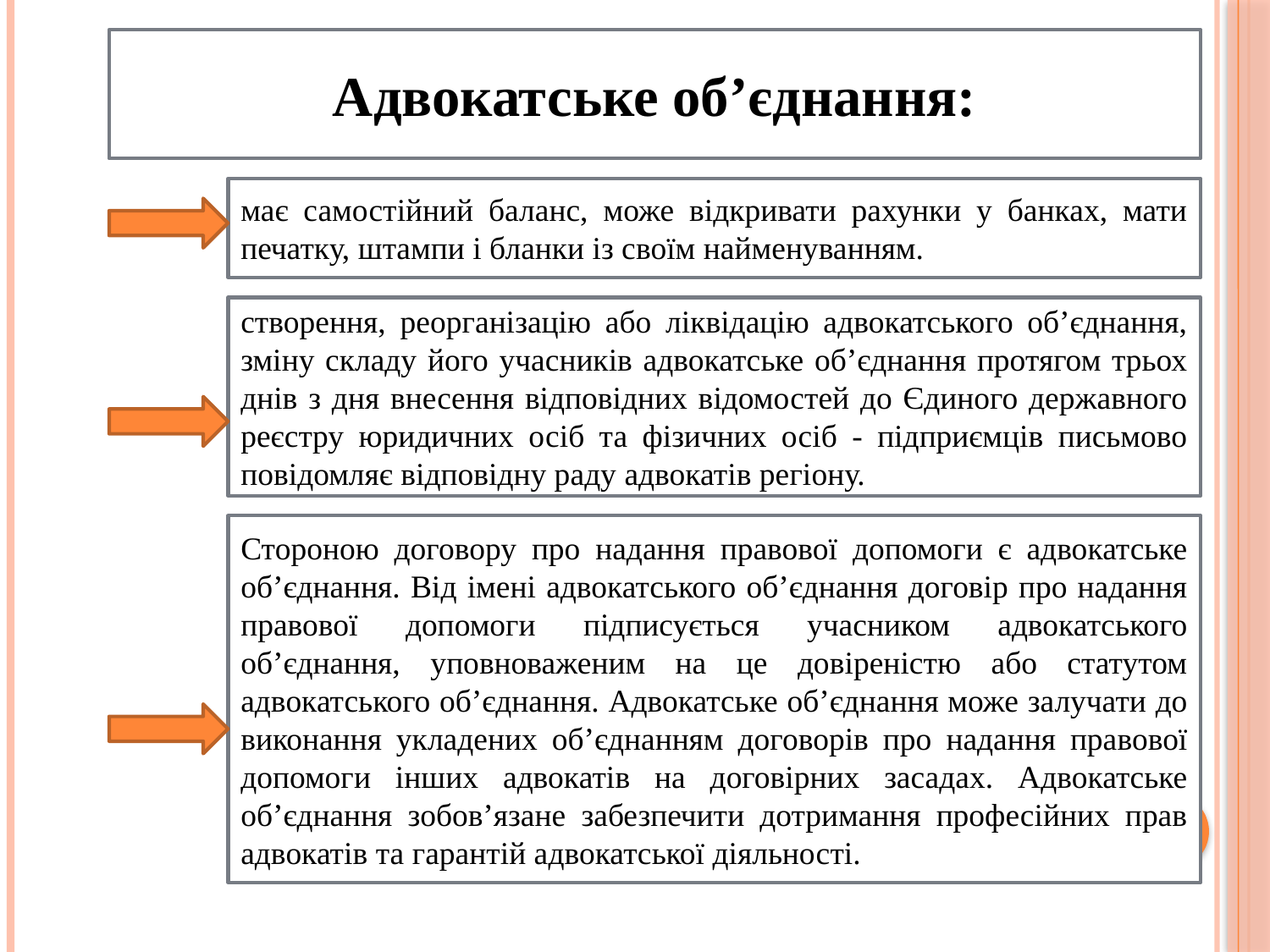

Адвокатське об’єднання:
має самостійний баланс, може відкривати рахунки у банках, мати печатку, штампи і бланки із своїм найменуванням.

створення, реорганізацію або ліквідацію адвокатського об’єднання, зміну складу його учасників адвокатське об’єднання протягом трьох днів з дня внесення відповідних відомостей до Єдиного державного реєстру юридичних осіб та фізичних осіб - підприємців письмово повідомляє відповідну раду адвокатів регіону.

Стороною договору про надання правової допомоги є адвокатське об’єднання. Від імені адвокатського об’єднання договір про надання правової допомоги підписується учасником адвокатського об’єднання, уповноваженим на це довіреністю або статутом адвокатського об’єднання. Адвокатське об’єднання може залучати до виконання укладених об’єднанням договорів про надання правової допомоги інших адвокатів на договірних засадах. Адвокатське об’єднання зобов’язане забезпечити дотримання професійних прав адвокатів та гарантій адвокатської діяльності.